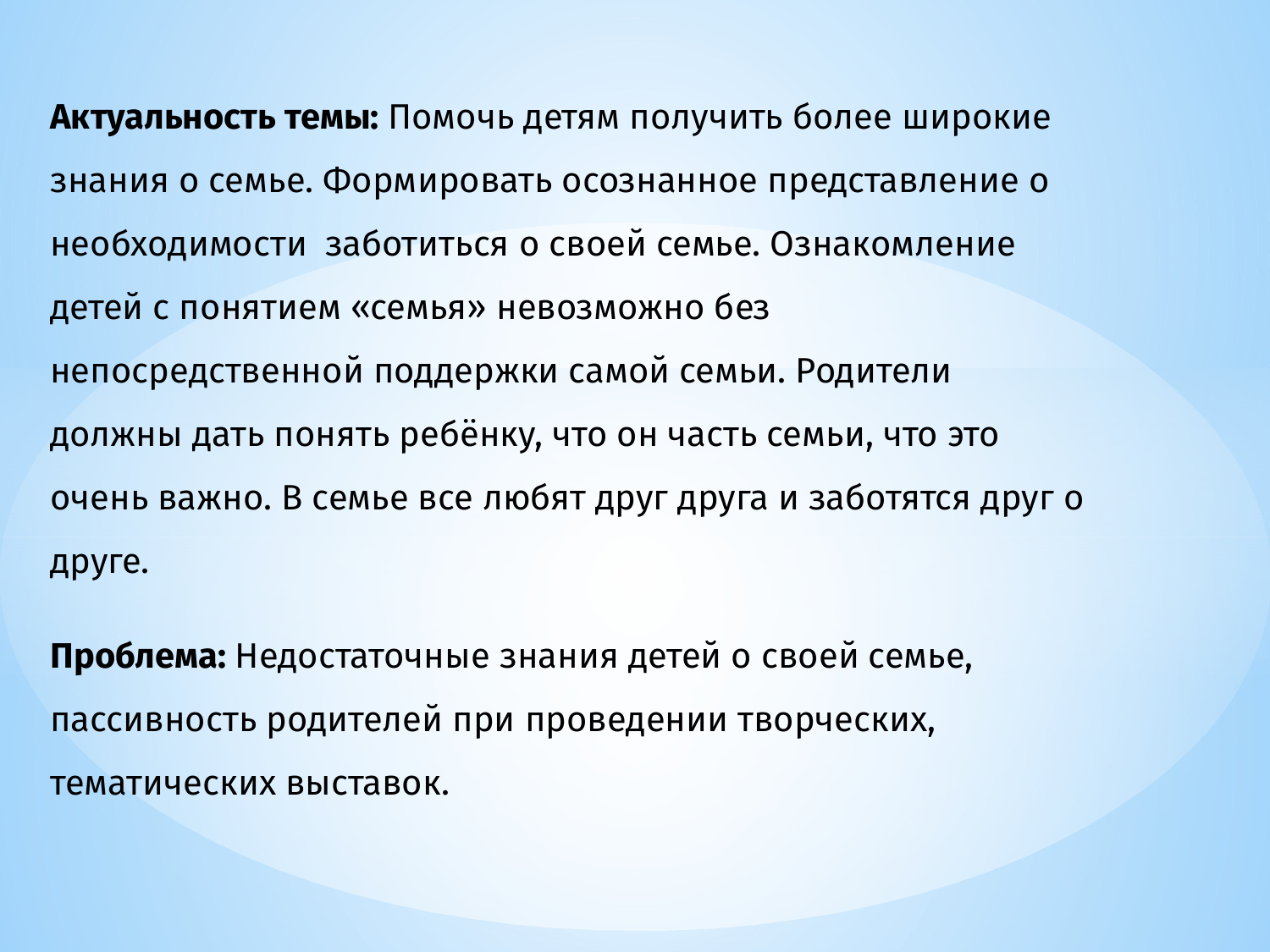

Актуальность темы: Помочь детям получить более широкие знания о семье. Формировать осознанное представление о необходимости  заботиться о своей семье. Ознакомление детей с понятием «семья» невозможно без непосредственной поддержки самой семьи. Родители должны дать понять ребёнку, что он часть семьи, что это очень важно. В семье все любят друг друга и заботятся друг о друге.
Проблема: Недостаточные знания детей о своей семье, пассивность родителей при проведении творческих, тематических выставок.